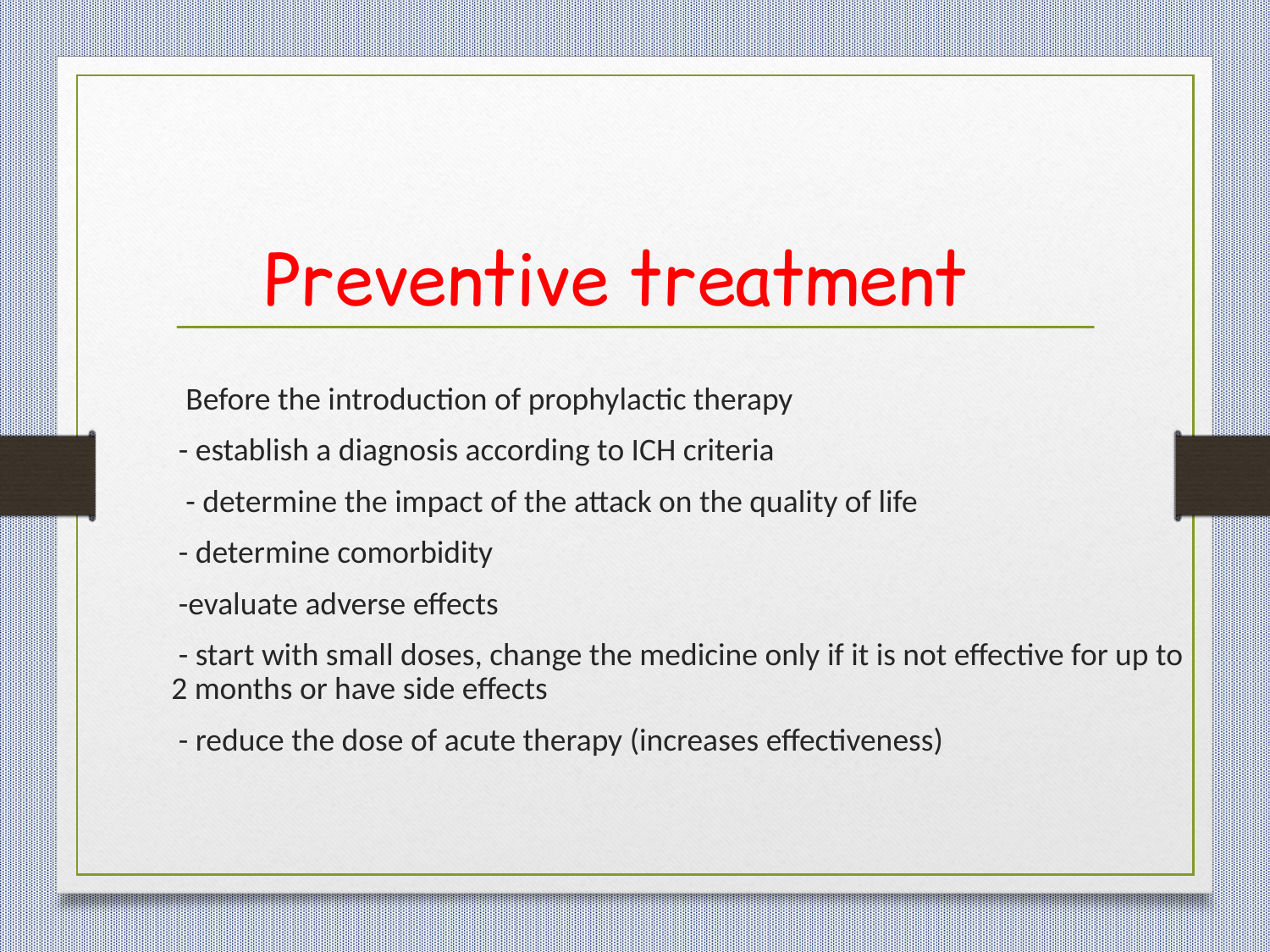

# Preventive treatment
  Before the introduction of prophylactic therapy
 - establish a diagnosis according to ICH criteria
  - determine the impact of the attack on the quality of life
 - determine comorbidity
 -evaluate adverse effects
 - start with small doses, change the medicine only if it is not effective for up to 2 months or have side effects
 - reduce the dose of acute therapy (increases effectiveness)